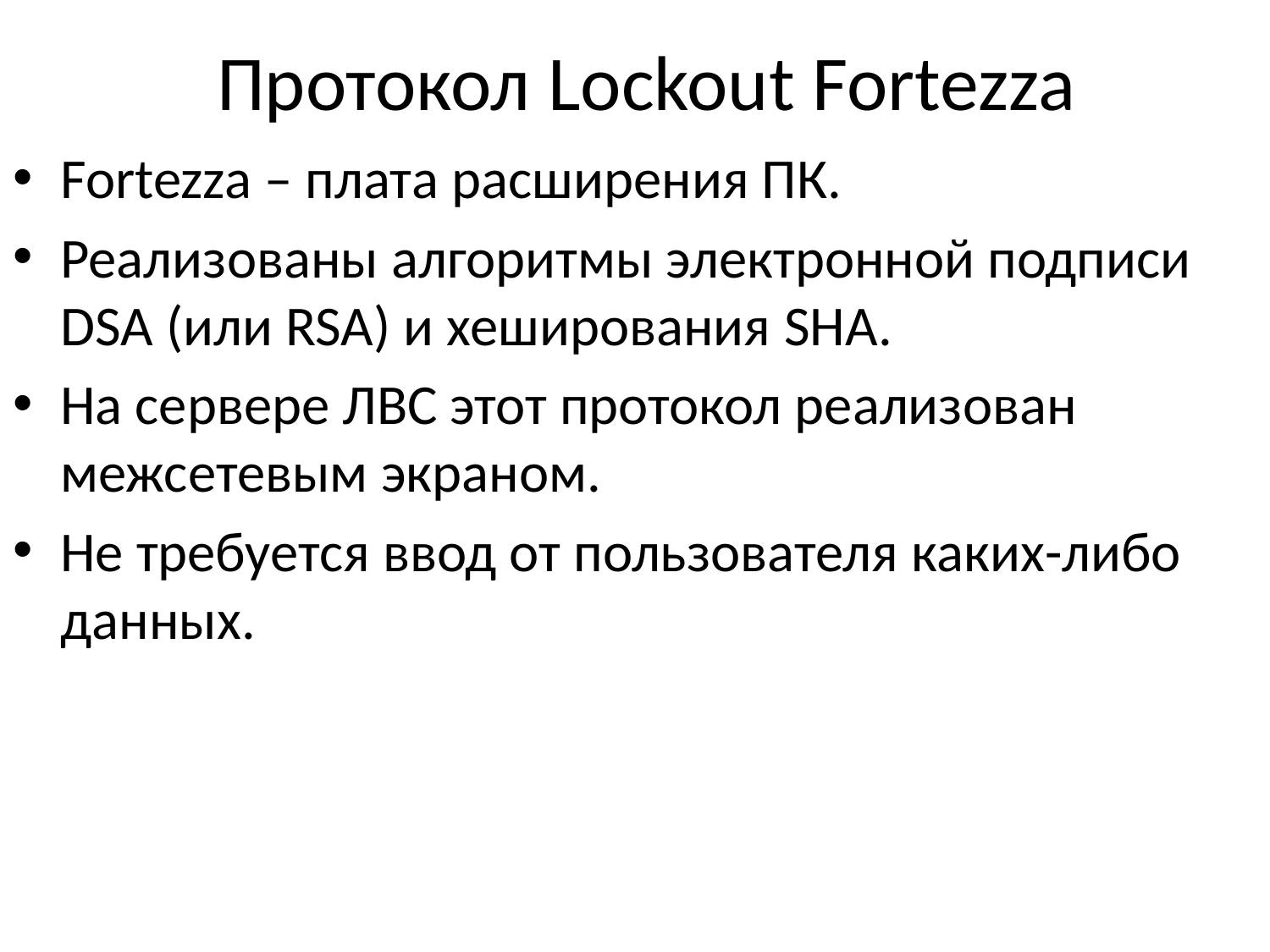

# Протокол Lockout Fortezza
Fortezza – плата расширения ПК.
Реализованы алгоритмы электронной подписи DSA (или RSA) и хеширования SHA.
На сервере ЛВС этот протокол реализован межсетевым экраном.
Не требуется ввод от пользователя каких-либо данных.